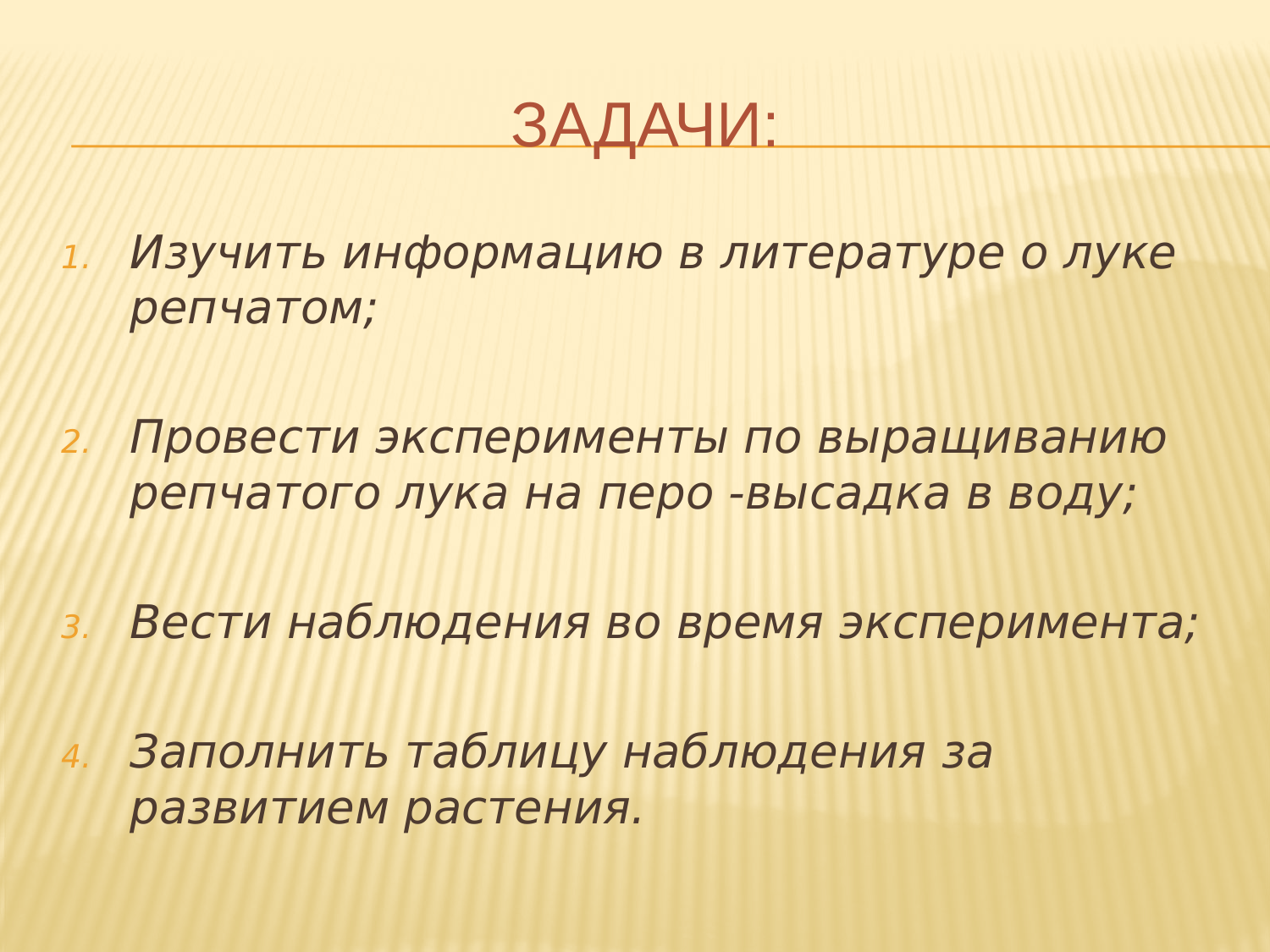

# Задачи:
Изучить информацию в литературе о луке репчатом;

Провести эксперименты по выращиванию репчатого лука на перо -высадка в воду;

Вести наблюдения во время эксперимента;

Заполнить таблицу наблюдения за развитием растения.